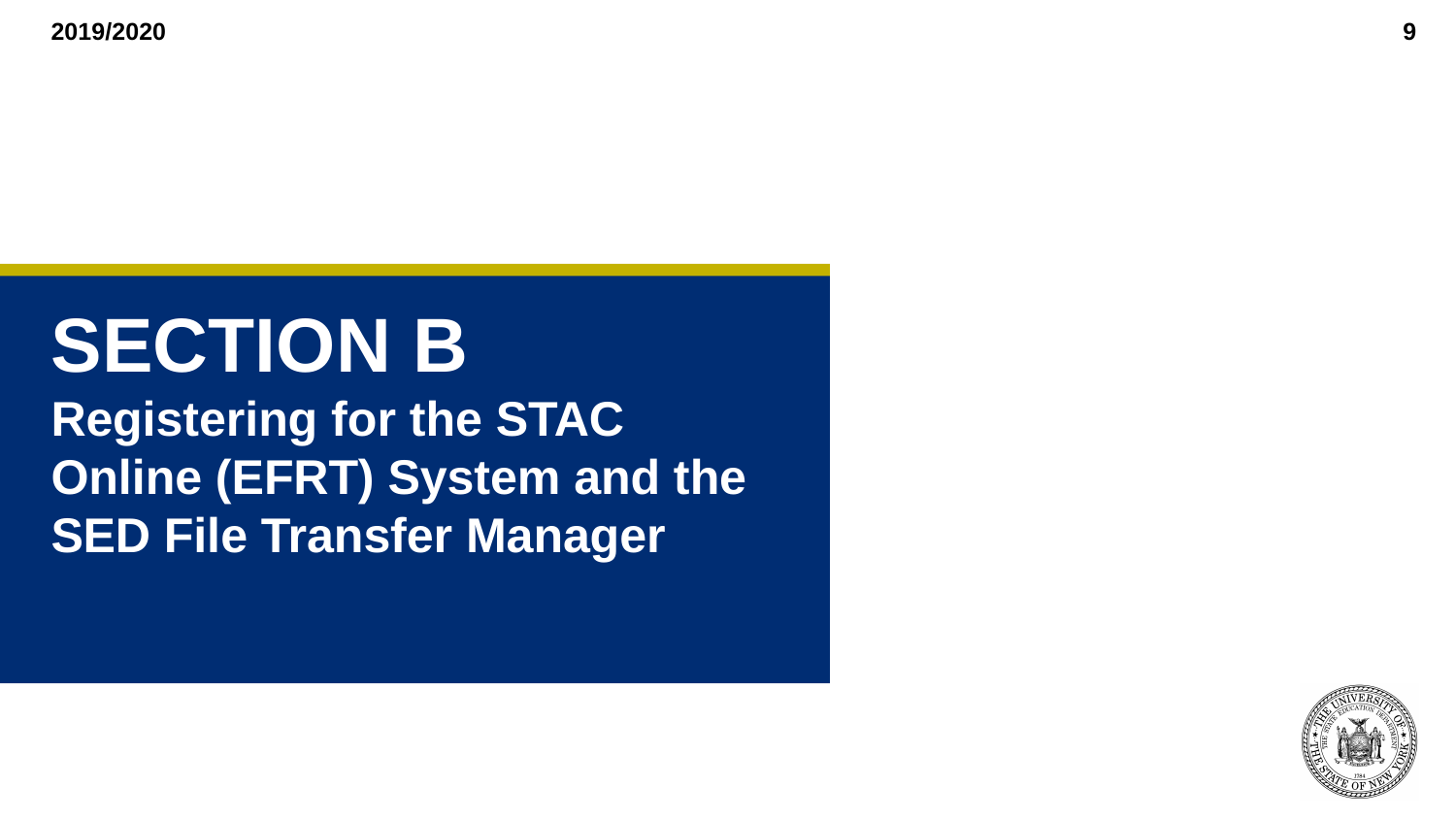

# SECTION B Registering for the STAC Online (EFRT) System and the SED File Transfer Manager